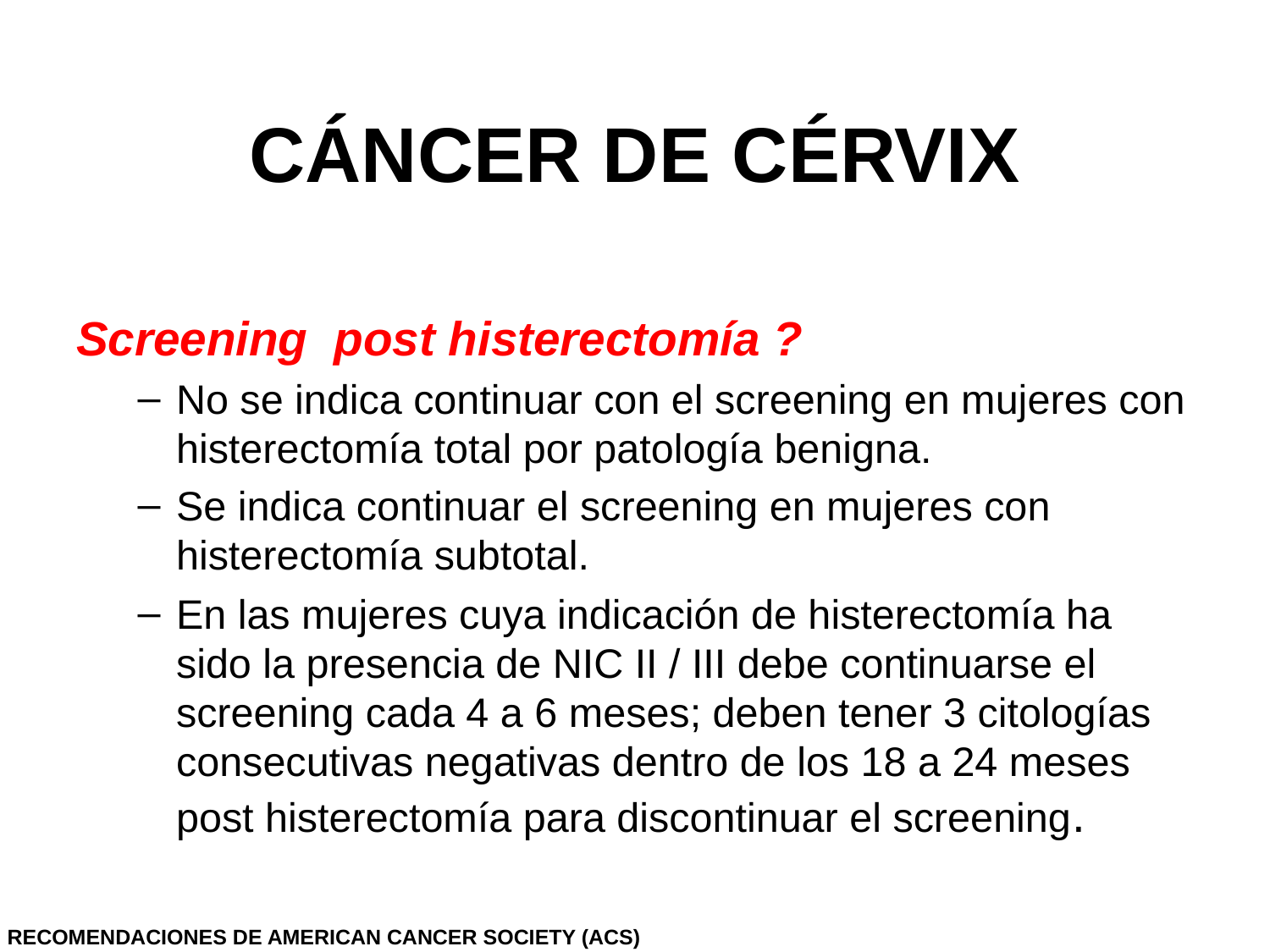

# CÁNCER DE CÉRVIX

Screening  post histerectomía ?
No se indica continuar con el screening en mujeres con histerectomía total por patología benigna.
Se indica continuar el screening en mujeres con histerectomía subtotal.
En las mujeres cuya indicación de histerectomía ha sido la presencia de NIC II / III debe continuarse el screening cada 4 a 6 meses; deben tener 3 citologías consecutivas negativas dentro de los 18 a 24 meses post histerectomía para discontinuar el screening.
RECOMENDACIONES DE AMERICAN CANCER SOCIETY (ACS)